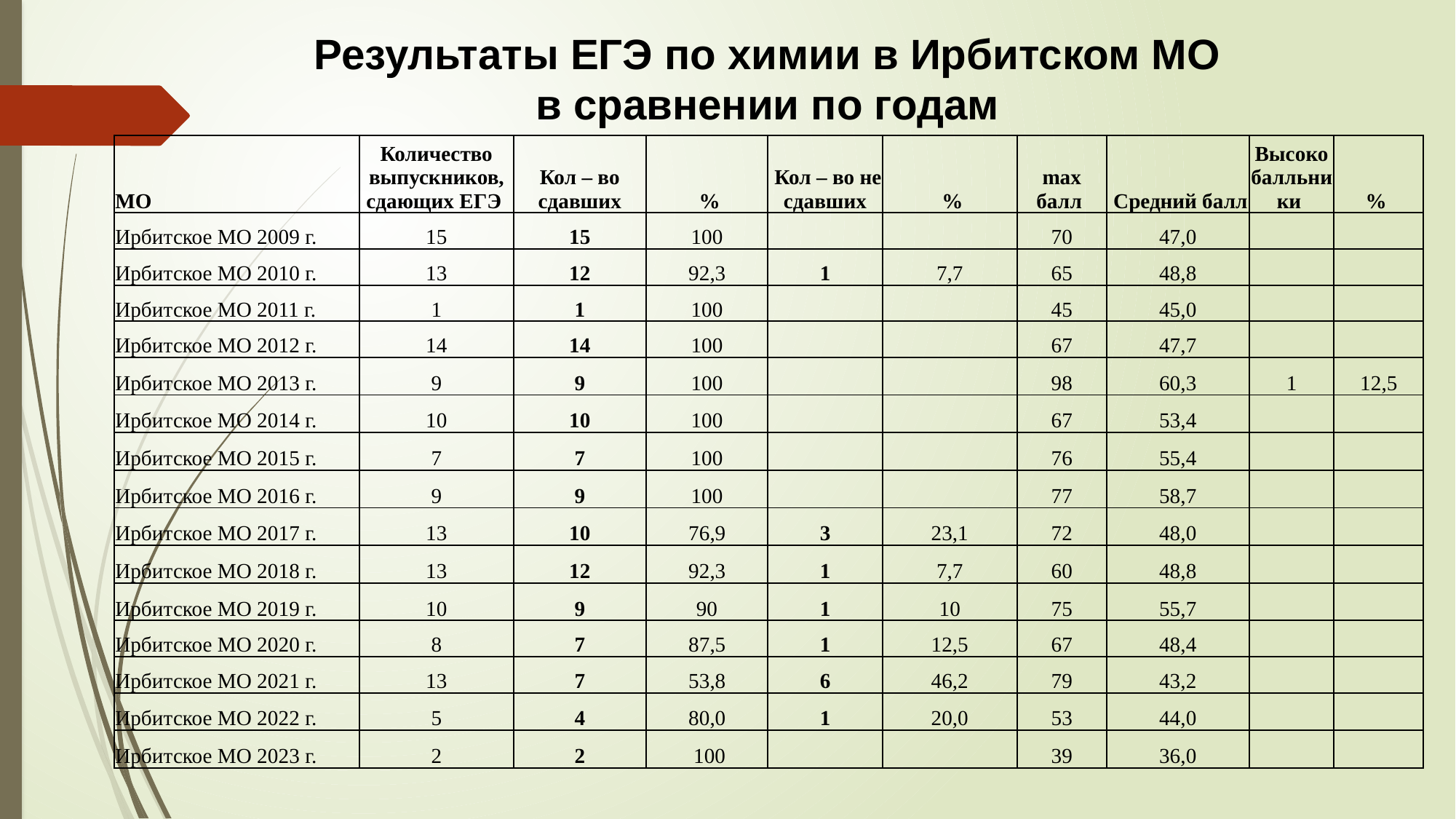

Результаты ЕГЭ по химии в Ирбитском МО
в сравнении по годам
| МО | Количество выпускников, сдающих ЕГЭ | Кол – во сдавших | % | Кол – во не сдавших | % | max балл | Cредний балл | Высокобалльники | % |
| --- | --- | --- | --- | --- | --- | --- | --- | --- | --- |
| Ирбитское МО 2009 г. | 15 | 15 | 100 |  |  | 70 | 47,0 |  |  |
| Ирбитское МО 2010 г. | 13 | 12 | 92,3 | 1 | 7,7 | 65 | 48,8 |  |  |
| Ирбитское МО 2011 г. | 1 | 1 | 100 |  |  | 45 | 45,0 |  |  |
| Ирбитское МО 2012 г. | 14 | 14 | 100 |  |  | 67 | 47,7 |  |  |
| Ирбитское МО 2013 г. | 9 | 9 | 100 |  |  | 98 | 60,3 | 1 | 12,5 |
| Ирбитское МО 2014 г. | 10 | 10 | 100 |  |  | 67 | 53,4 |  |  |
| Ирбитское МО 2015 г. | 7 | 7 | 100 |  |  | 76 | 55,4 |  |  |
| Ирбитское МО 2016 г. | 9 | 9 | 100 |  |  | 77 | 58,7 |  |  |
| Ирбитское МО 2017 г. | 13 | 10 | 76,9 | 3 | 23,1 | 72 | 48,0 |  |  |
| Ирбитское МО 2018 г. | 13 | 12 | 92,3 | 1 | 7,7 | 60 | 48,8 |  |  |
| Ирбитское МО 2019 г. | 10 | 9 | 90 | 1 | 10 | 75 | 55,7 |  |  |
| Ирбитское МО 2020 г. | 8 | 7 | 87,5 | 1 | 12,5 | 67 | 48,4 |  |  |
| Ирбитское МО 2021 г. | 13 | 7 | 53,8 | 6 | 46,2 | 79 | 43,2 |  |  |
| Ирбитское МО 2022 г. | 5 | 4 | 80,0 | 1 | 20,0 | 53 | 44,0 |  |  |
| Ирбитское МО 2023 г. | 2 | 2 | 100 |  |  | 39 | 36,0 |  |  |